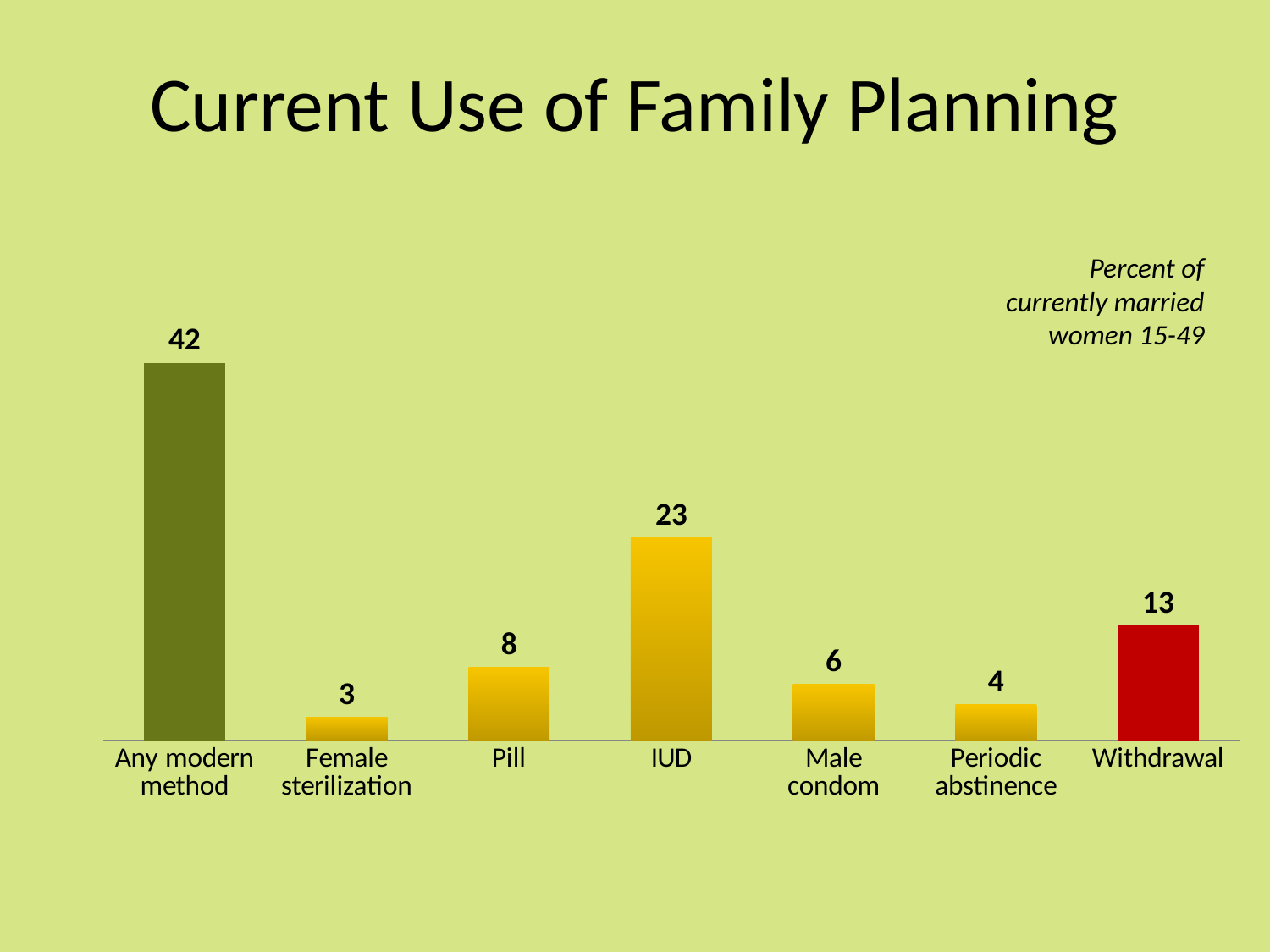

# Current Use of Family Planning

### Chart

| Category | Women |
|---|---|
| Any modern method | 42.0 |
| Female sterilization | 2.6 |
| Pill | 8.200000000000001 |
| IUD | 22.6 |
| Male condom | 6.3 |
| Periodic abstinence | 4.0 |
| Withdrawal | 12.8 |
Percent of currently married women 15-49